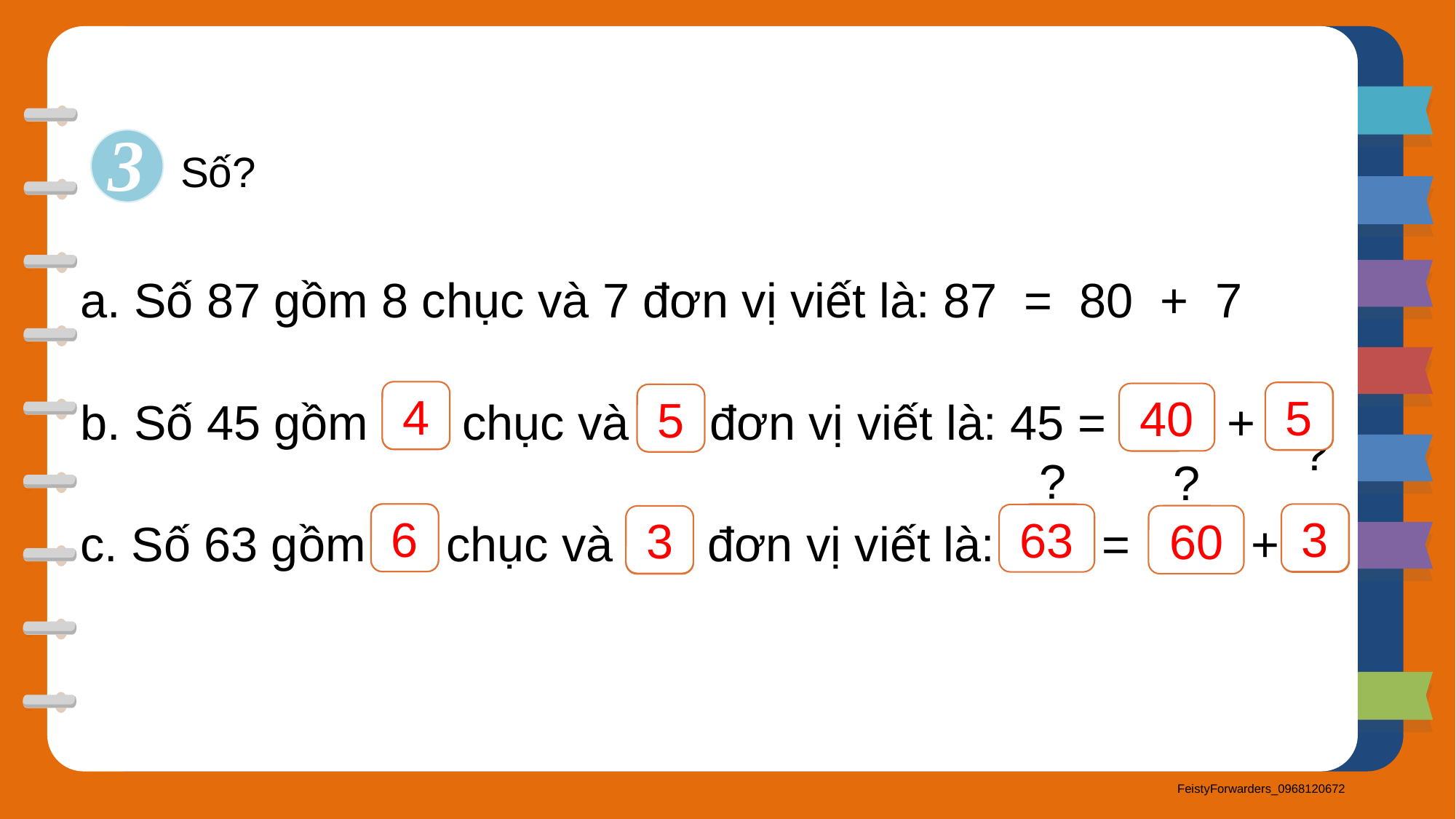

3

Số?
a. Số 87 gồm 8 chục và 7 đơn vị viết là: 87  =  80  +  7
?
?
?
?
b. Số 45 gồm       chục và      đơn vị viết là: 45 =         +
?
?
?
?
?
c. Số 63 gồm      chục và       đơn vị viết là:        =         +
4
5
40
5
3
6
63
60
3